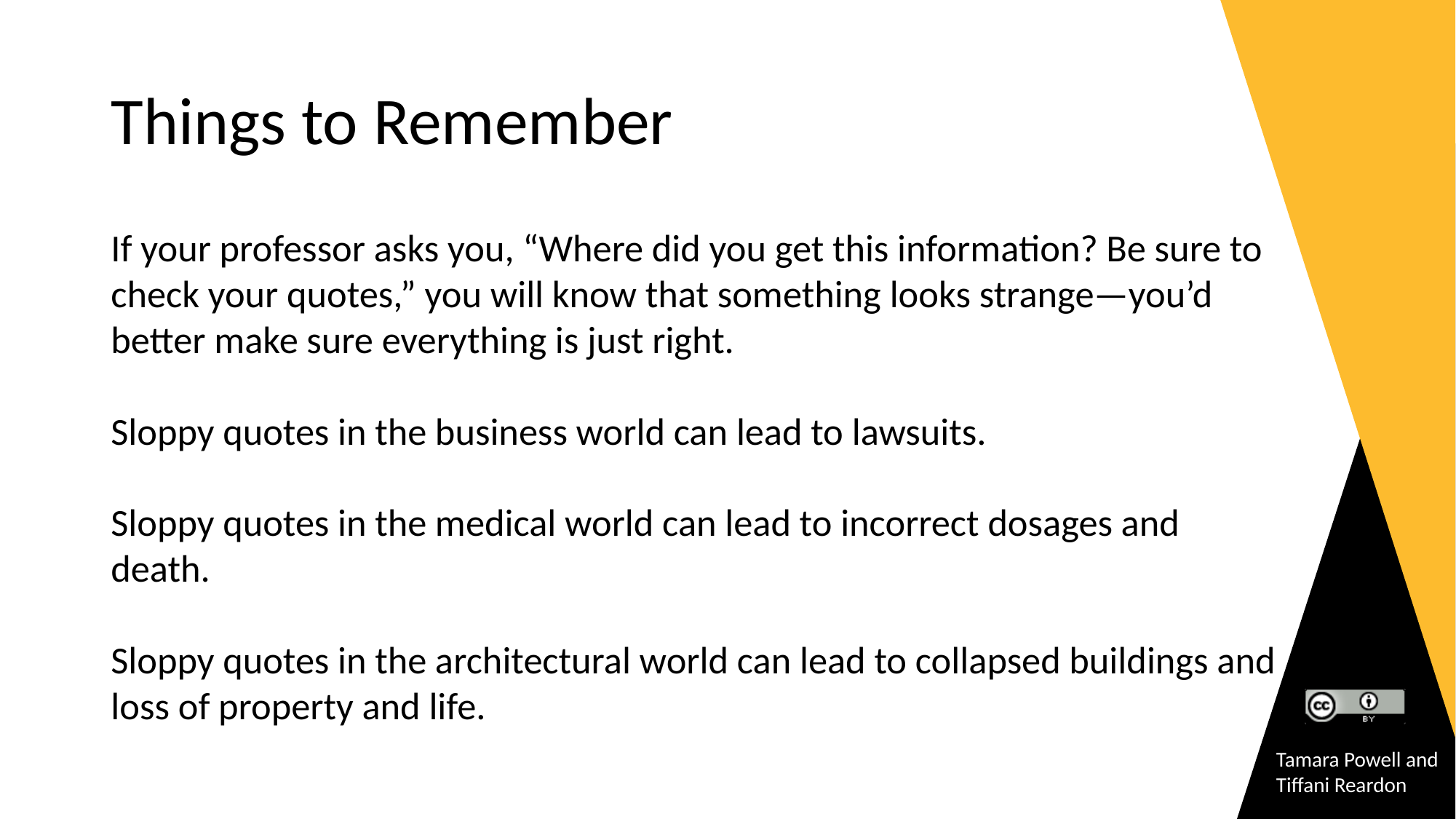

# Things to Remember
If your professor asks you, “Where did you get this information? Be sure to check your quotes,” you will know that something looks strange—you’d better make sure everything is just right.

Sloppy quotes in the business world can lead to lawsuits.

Sloppy quotes in the medical world can lead to incorrect dosages and death.

Sloppy quotes in the architectural world can lead to collapsed buildings and loss of property and life.